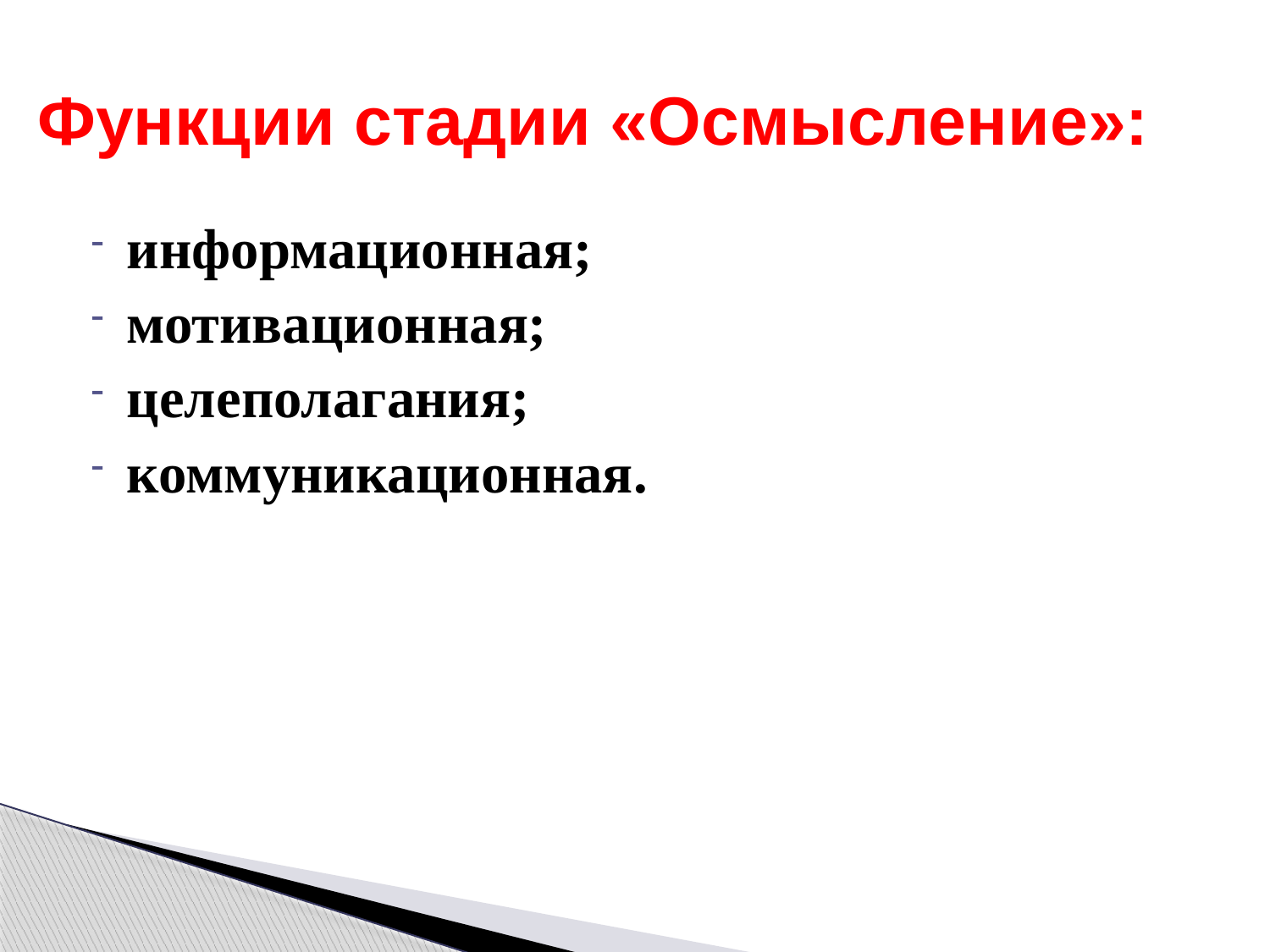

# Функции стадии «Осмысление»:
информационная;
мотивационная;
целеполагания;
коммуникационная.